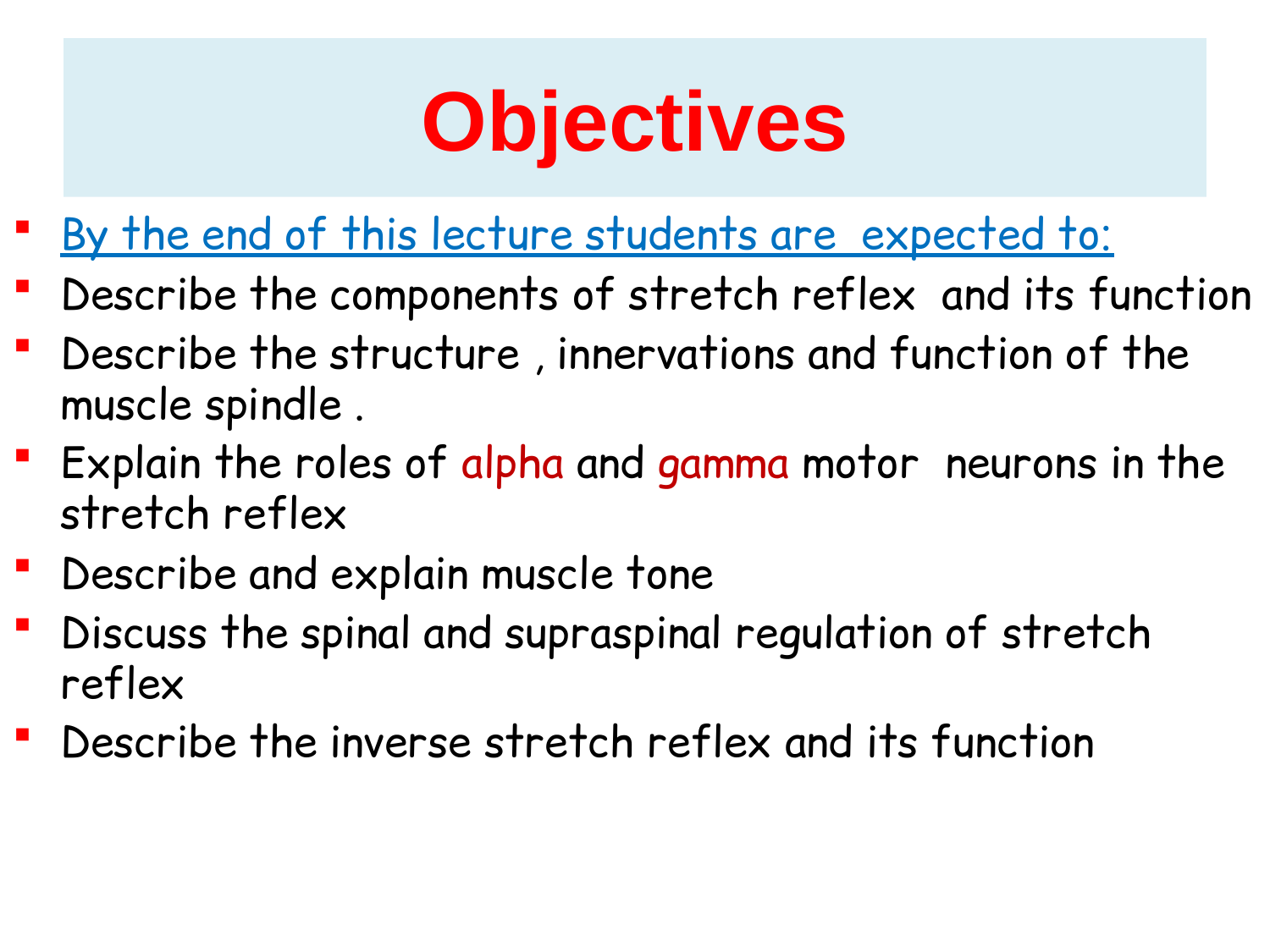

# Objectives
By the end of this lecture students are  expected to:
Describe the components of stretch reflex  and its function
Describe the structure , innervations and function of the muscle spindle .
Explain the roles of alpha and gamma motor  neurons in the stretch reflex
Describe and explain muscle tone
Discuss the spinal and supraspinal regulation of stretch reflex
Describe the inverse stretch reflex and its function